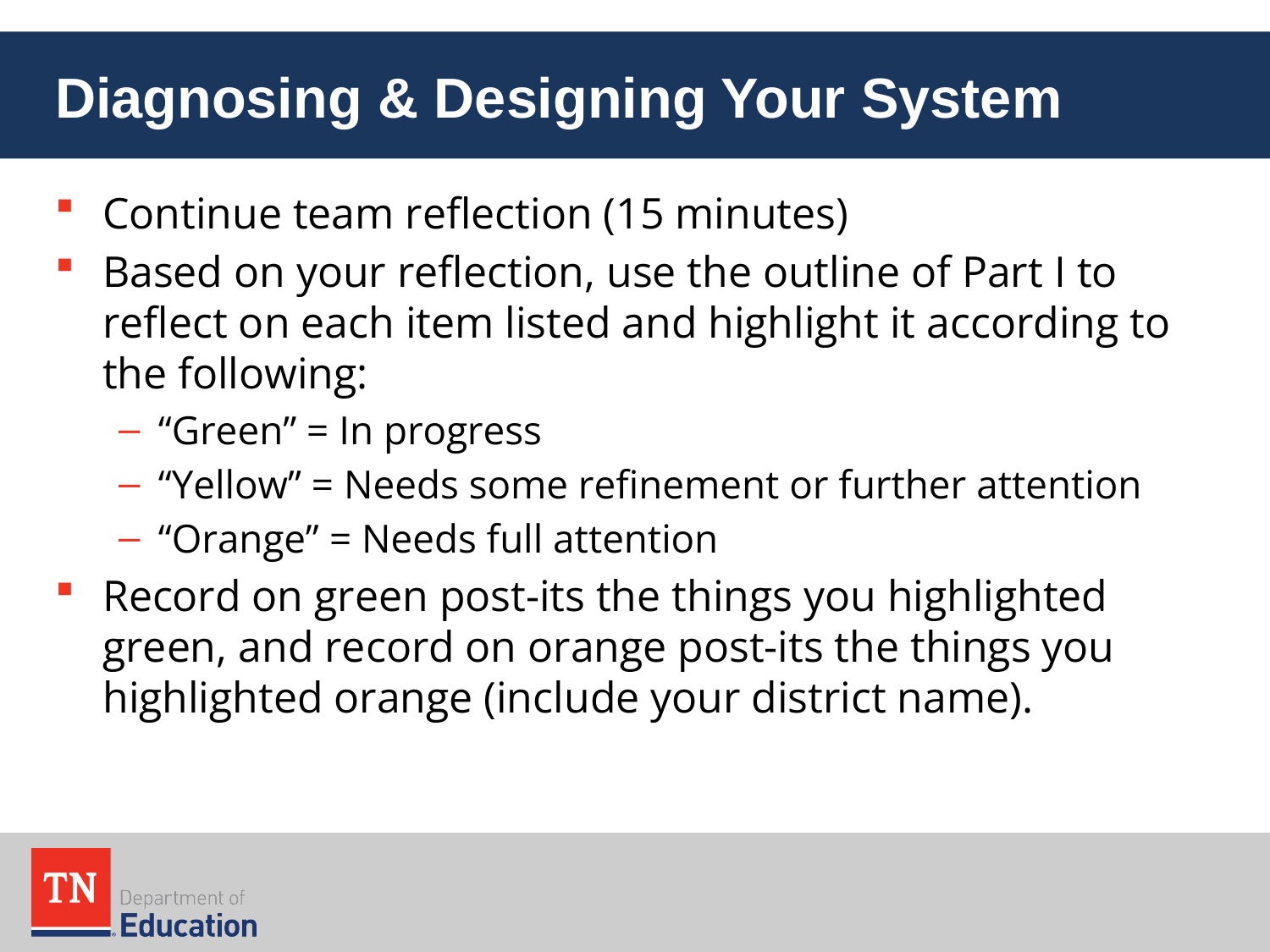

# Diagnosing & Designing Your System
Continue team reflection (15 minutes)
Based on your reflection, use the outline of Part I to reflect on each item listed and highlight it according to the following:
“Green” = In progress
“Yellow” = Needs some refinement or further attention
“Orange” = Needs full attention
Record on green post-its the things you highlighted green, and record on orange post-its the things you highlighted orange (include your district name).